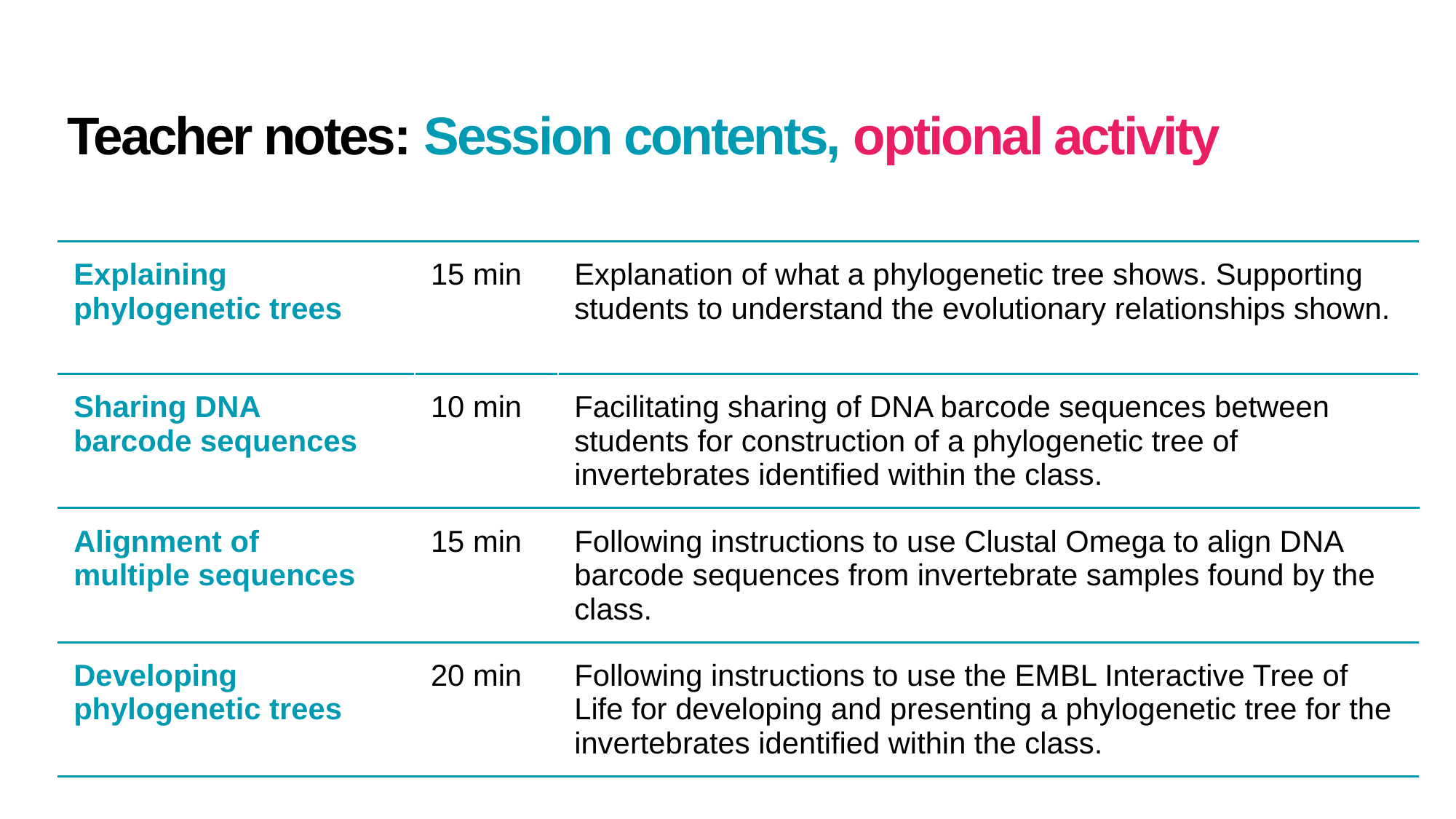

# Teacher notes: Session contents, optional activity
| Explaining phylogenetic trees | 15 min | Explanation of what a phylogenetic tree shows. Supporting students to understand the evolutionary relationships shown. |
| --- | --- | --- |
| Sharing DNA barcode sequences | 10 min | Facilitating sharing of DNA barcode sequences between students for construction of a phylogenetic tree of invertebrates identified within the class. |
| Alignment of multiple sequences | 15 min | Following instructions to use Clustal Omega to align DNA barcode sequences from invertebrate samples found by the class. |
| Developing phylogenetic trees | 20 min | Following instructions to use the EMBL Interactive Tree of Life for developing and presenting a phylogenetic tree for the invertebrates identified within the class. |